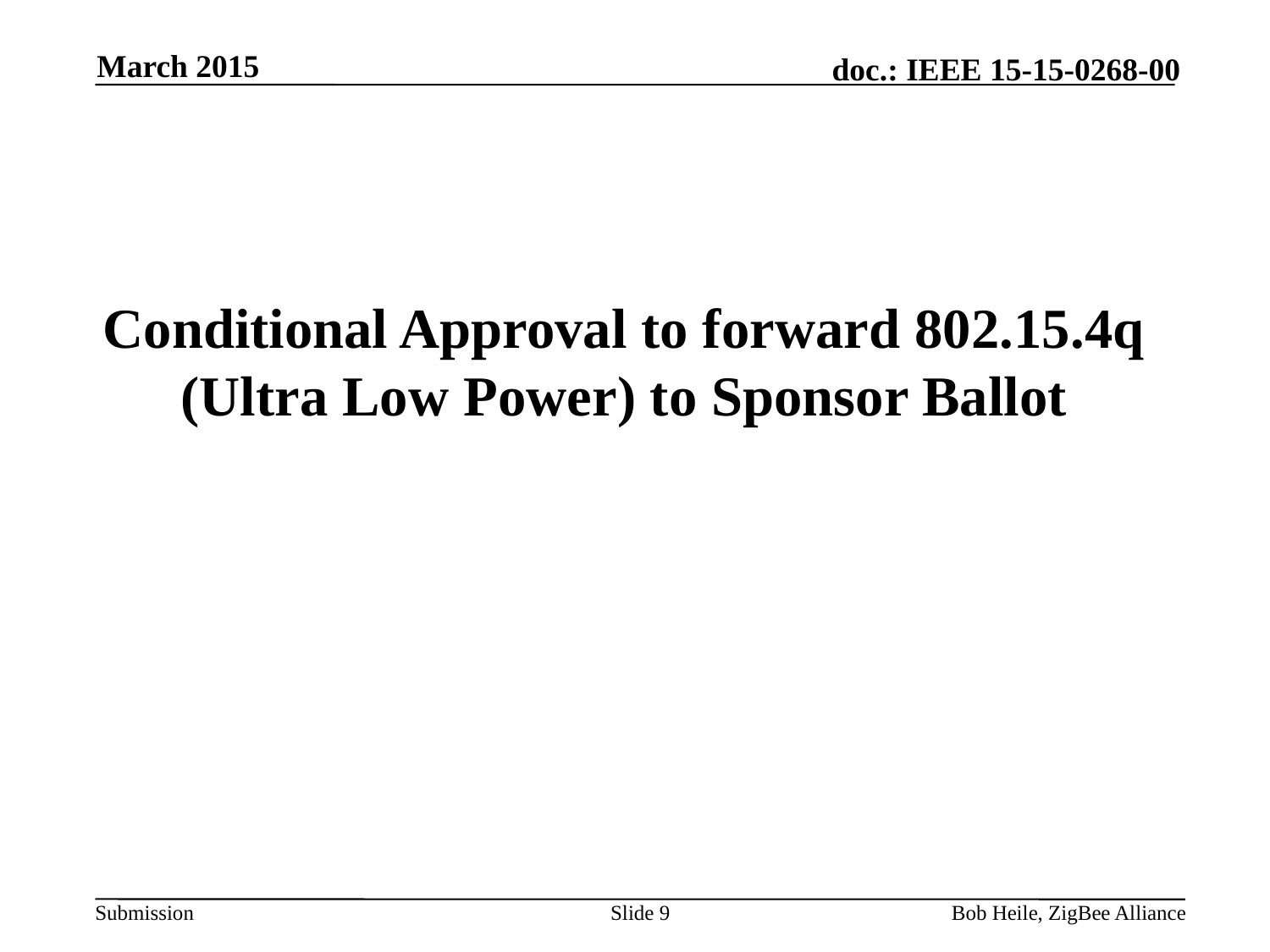

March 2015
# Conditional Approval to forward 802.15.4q (Ultra Low Power) to Sponsor Ballot
Slide 9
Bob Heile, ZigBee Alliance